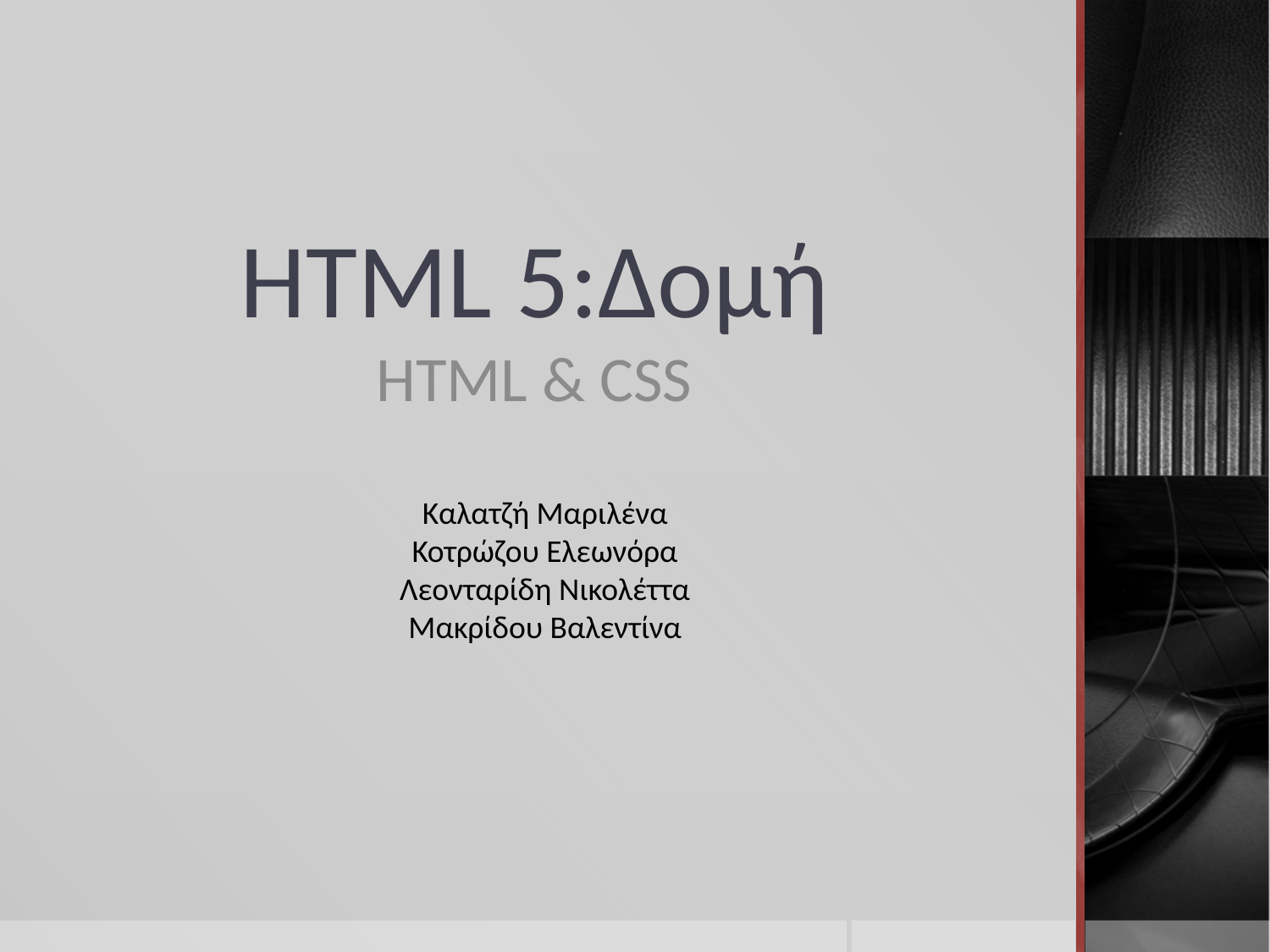

# HTML 5:Δομή
HTML & CSS
Καλατζή Μαριλένα
Κοτρώζου Ελεωνόρα
Λεονταρίδη Νικολέττα
Μακρίδου Βαλεντίνα